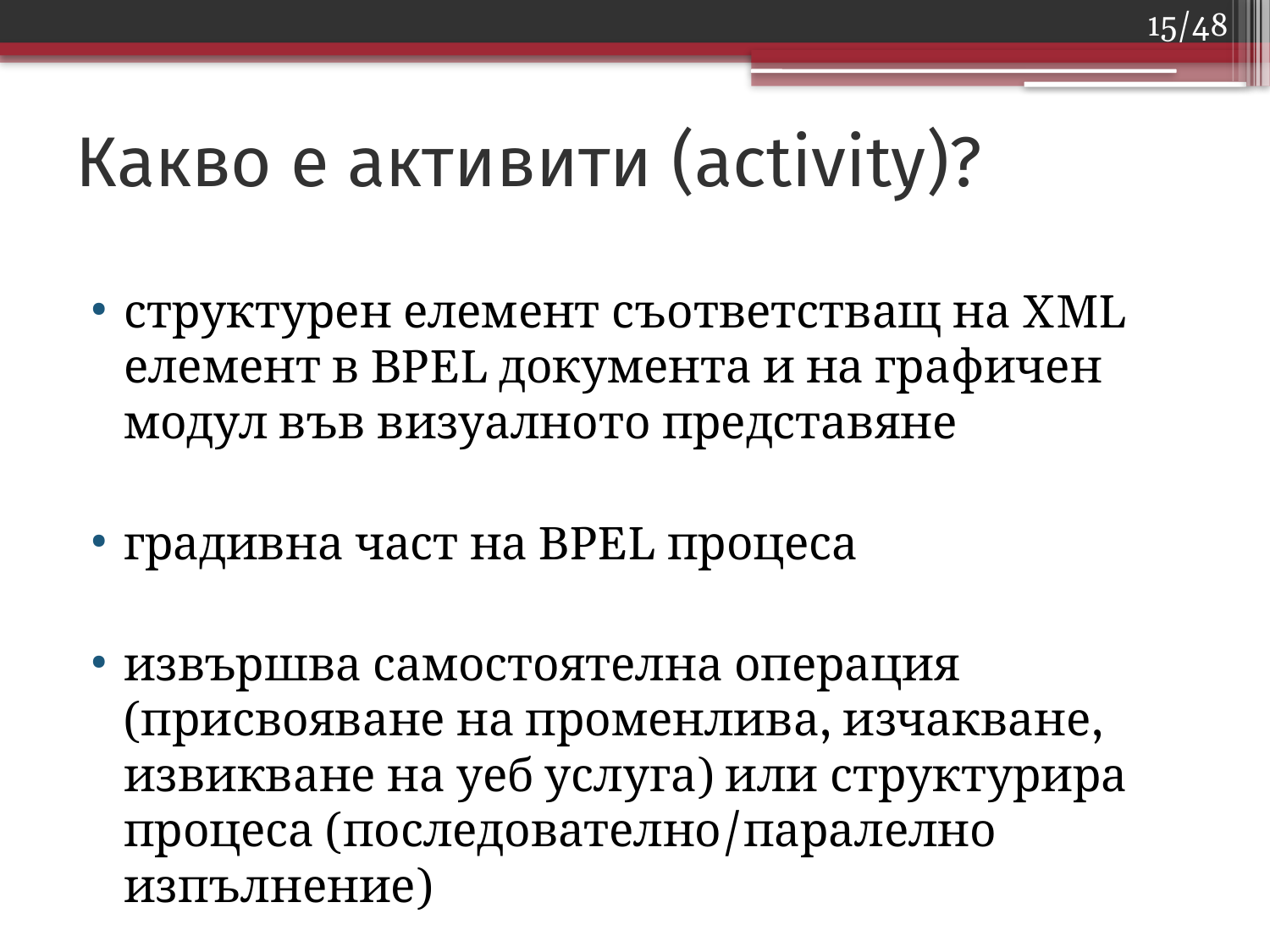

15/48
# Какво е активити (activity)?
структурен елемент съответстващ на XML елемент в BPEL документа и на графичен модул във визуалното представяне

градивна част на BPEL процеса

извършва самостоятелна операция (присвояване на променлива, изчакване, извикване на уеб услуга) или структурира процеса (последователно/паралелно  изпълнение)